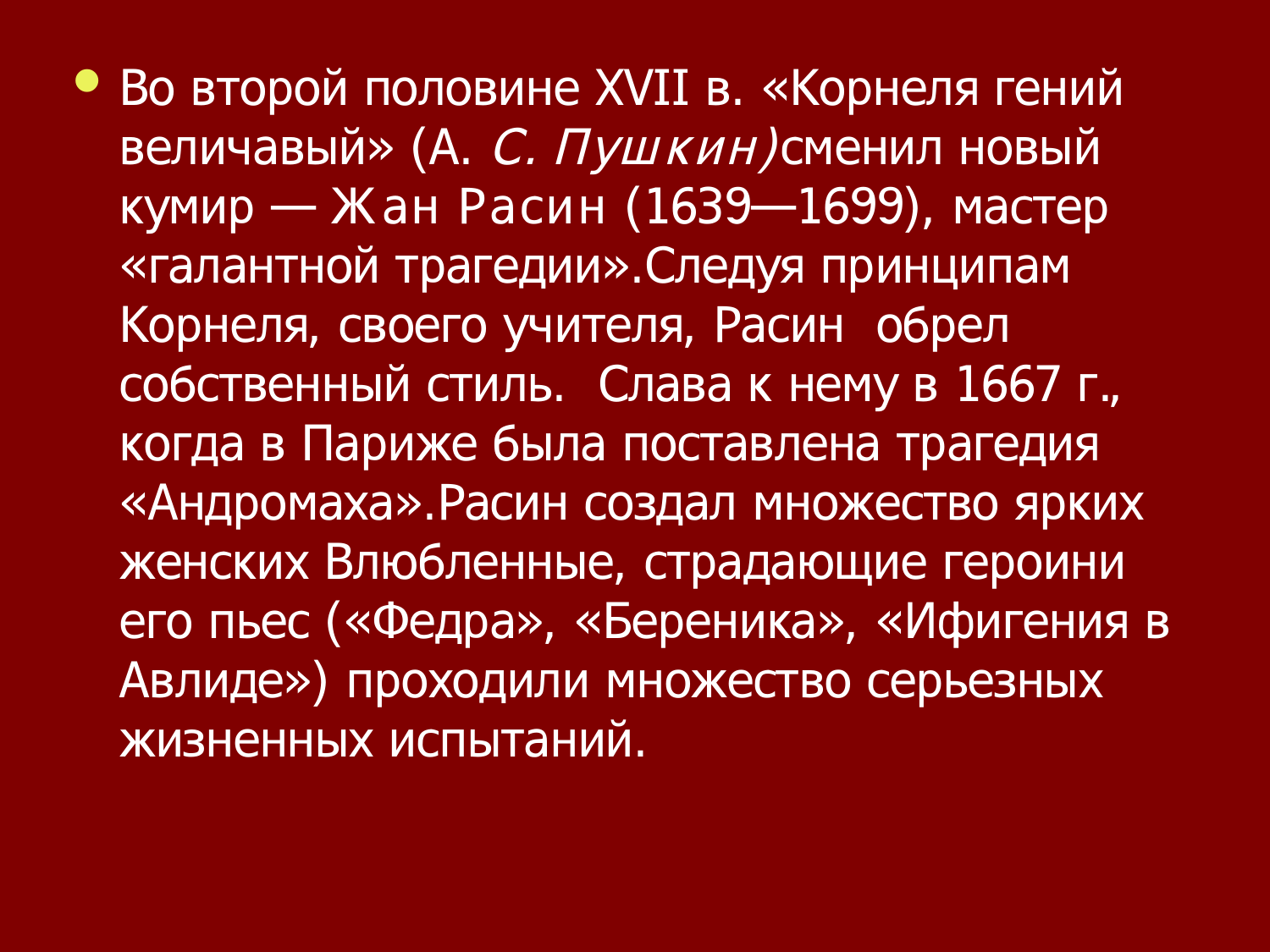

Во второй половине XVII в. «Корнеля гений ве­личавый» (А. С. Пушкин)сменил новый кумир — Жан Расин (1639—1699), мастер «галантной траге­дии».Следуя принципам Корнеля, своего учителя, Расин  обрел собственный стиль.  Слава к нему в 1667 г., когда в Париже была поставлена трагедия «Андромаха».Расин создал множество ярких женских Влюбленные, страдающие героини его пьес («Федра», «Береника», «Ифигения в Авлиде») проходили множество серьезных жизненных испытаний.